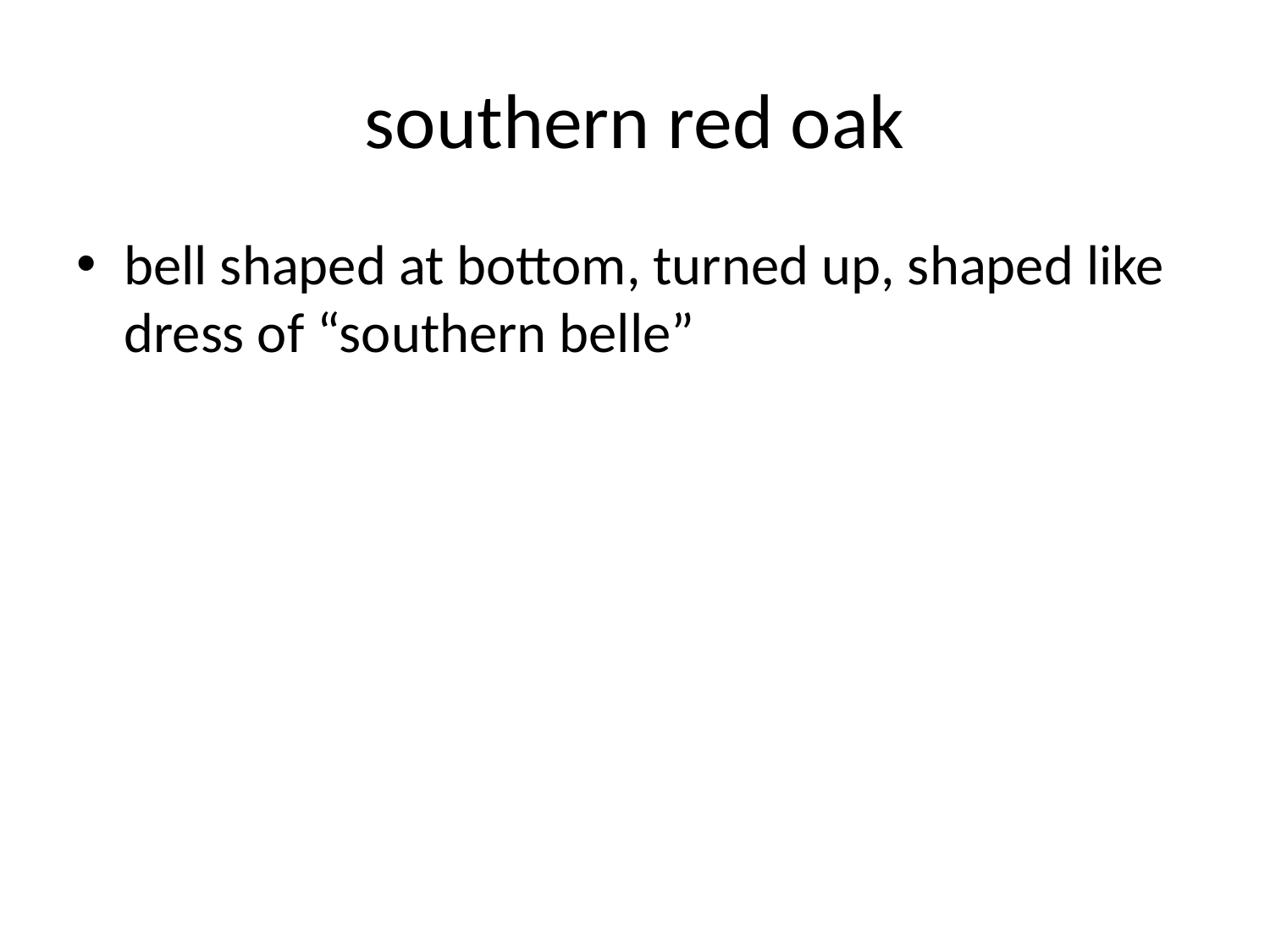

# southern red oak
bell shaped at bottom, turned up, shaped like dress of “southern belle”